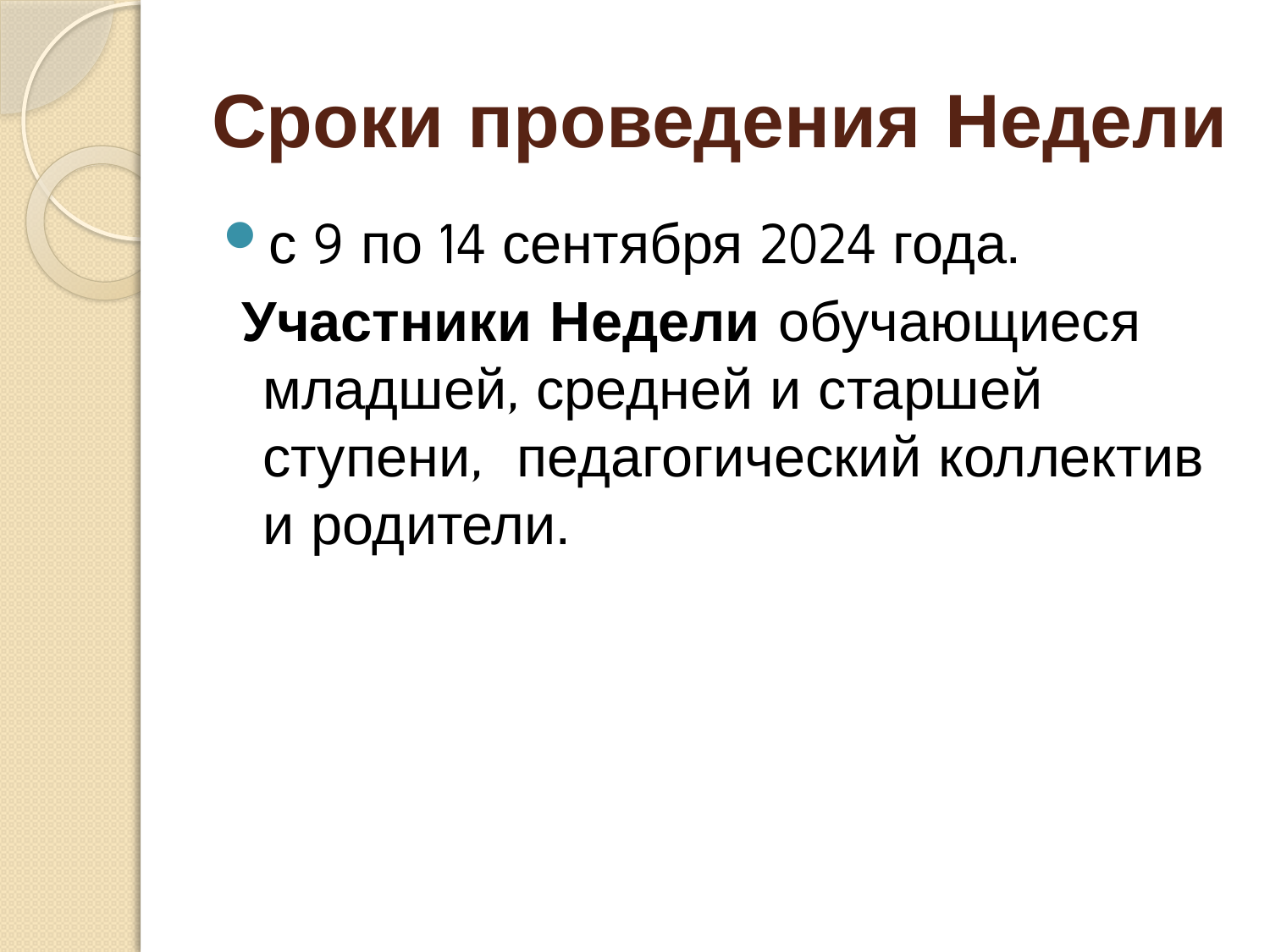

# Сроки проведения Недели
с 9 по 14 сентября 2024 года.
 Участники Недели обучающиеся младшей, средней и старшей ступени,  педагогический коллектив и родители.